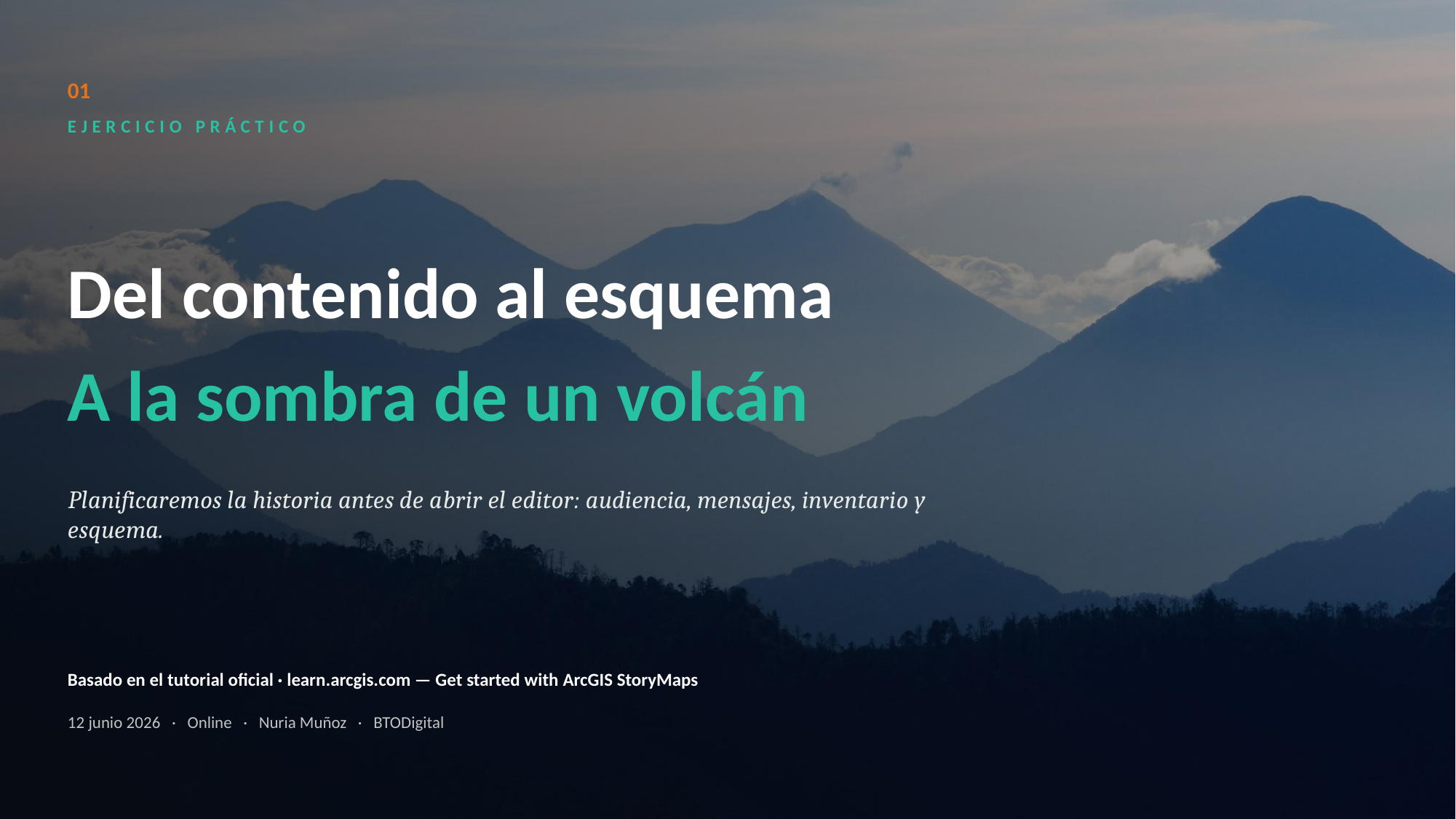

01
EJERCICIO PRÁCTICO
Del contenido al esquema
A la sombra de un volcán
Planificaremos la historia antes de abrir el editor: audiencia, mensajes, inventario y esquema.
Basado en el tutorial oficial · learn.arcgis.com — Get started with ArcGIS StoryMaps
12 junio 2026   ·   Online   ·   Nuria Muñoz   ·   BTODigital